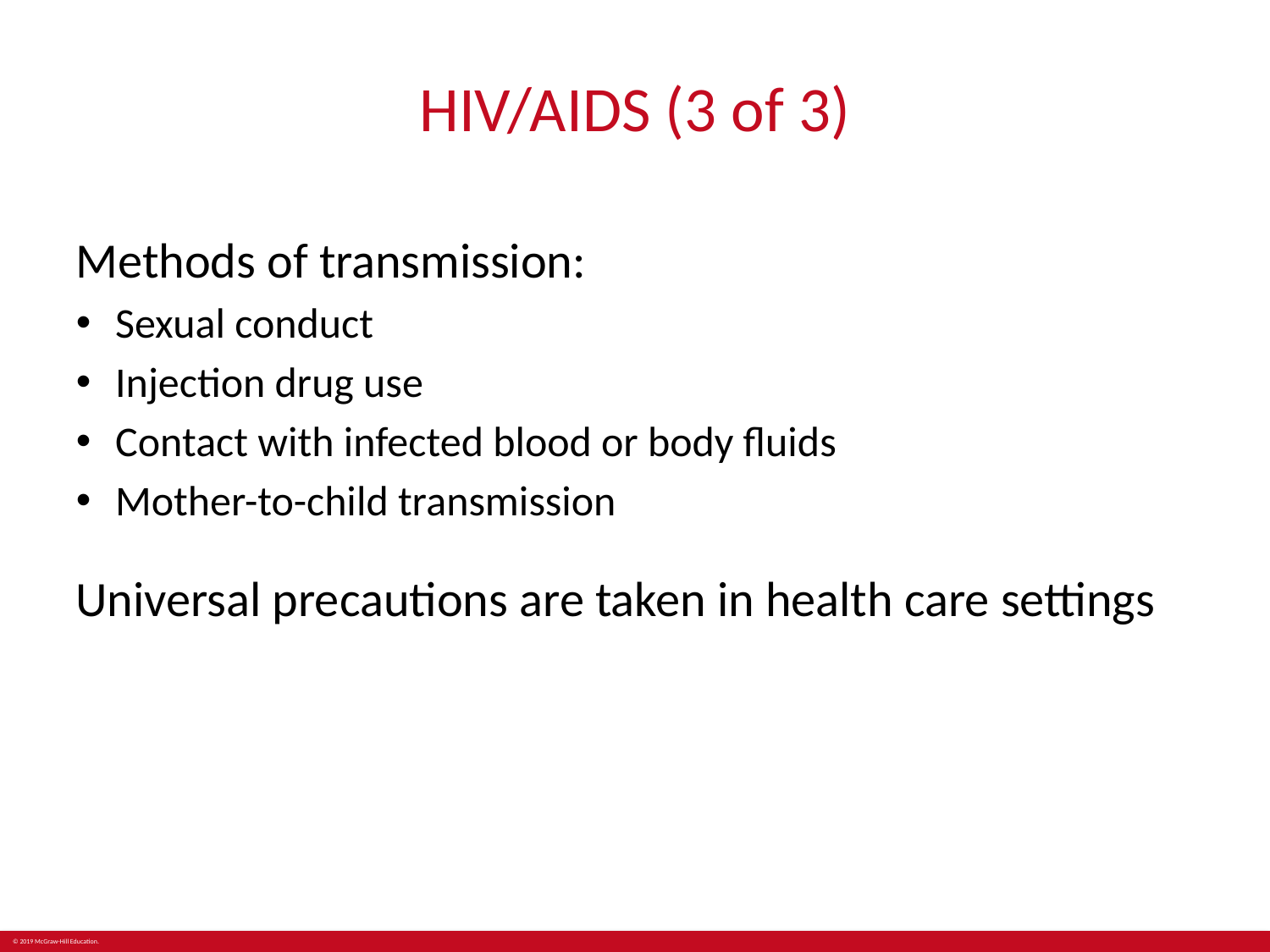

# HIV/AIDS (3 of 3)
Methods of transmission:
Sexual conduct
Injection drug use
Contact with infected blood or body fluids
Mother-to-child transmission
Universal precautions are taken in health care settings